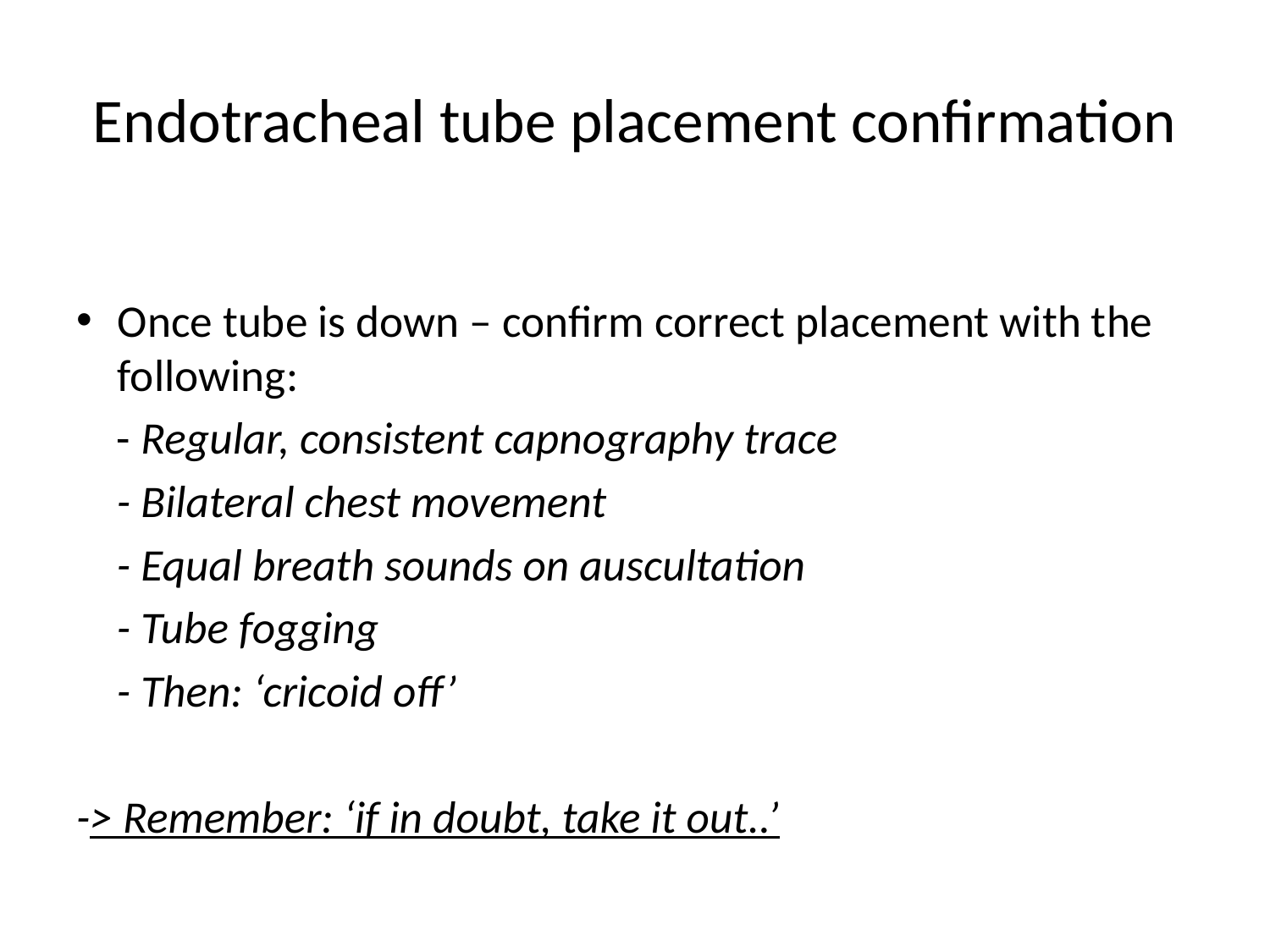

# Endotracheal tube placement confirmation

Once tube is down – confirm correct placement with the following:
    - Regular, consistent capnography trace
    - Bilateral chest movement
    - Equal breath sounds on auscultation
    - Tube fogging
    - Then: ‘cricoid off’

-> Remember: ‘if in doubt, take it out..’